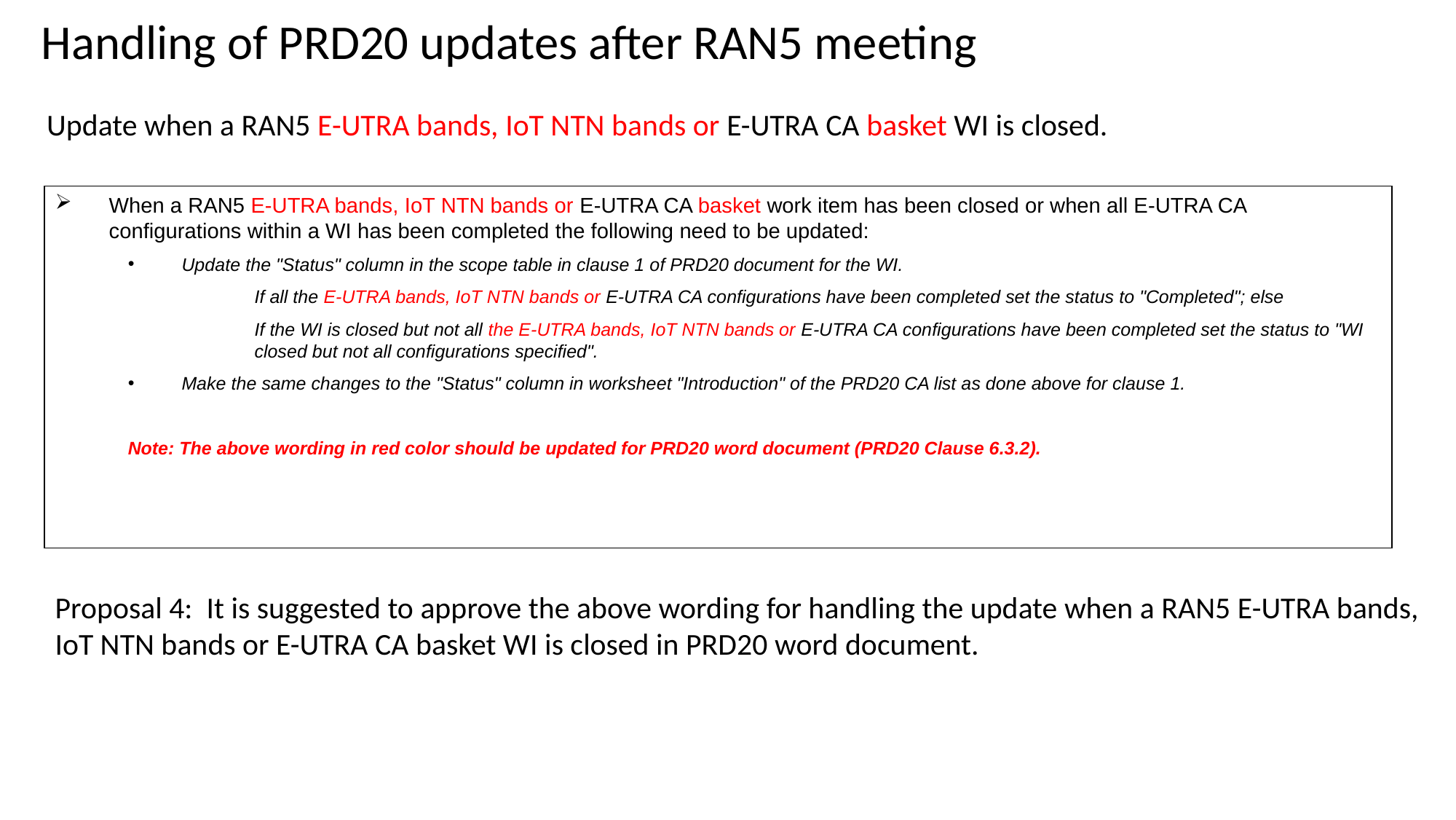

# Handling of PRD20 updates after RAN5 meeting
Update when a RAN5 E-UTRA bands, IoT NTN bands or E-UTRA CA basket WI is closed.

When a RAN5 E-UTRA bands, IoT NTN bands or E-UTRA CA basket work item has been closed or when all E-UTRA CA configurations within a WI has been completed the following need to be updated:
Update the "Status" column in the scope table in clause 1 of PRD20 document for the WI.
If all the E-UTRA bands, IoT NTN bands or E-UTRA CA configurations have been completed set the status to "Completed"; else
If the WI is closed but not all the E-UTRA bands, IoT NTN bands or E-UTRA CA configurations have been completed set the status to "WI closed but not all configurations specified".
Make the same changes to the "Status" column in worksheet "Introduction" of the PRD20 CA list as done above for clause 1.

Note: The above wording in red color should be updated for PRD20 word document (PRD20 Clause 6.3.2).

Proposal 4:  It is suggested to approve the above wording for handling the update when a RAN5 E-UTRA bands, IoT NTN bands or E-UTRA CA basket WI is closed in PRD20 word document.